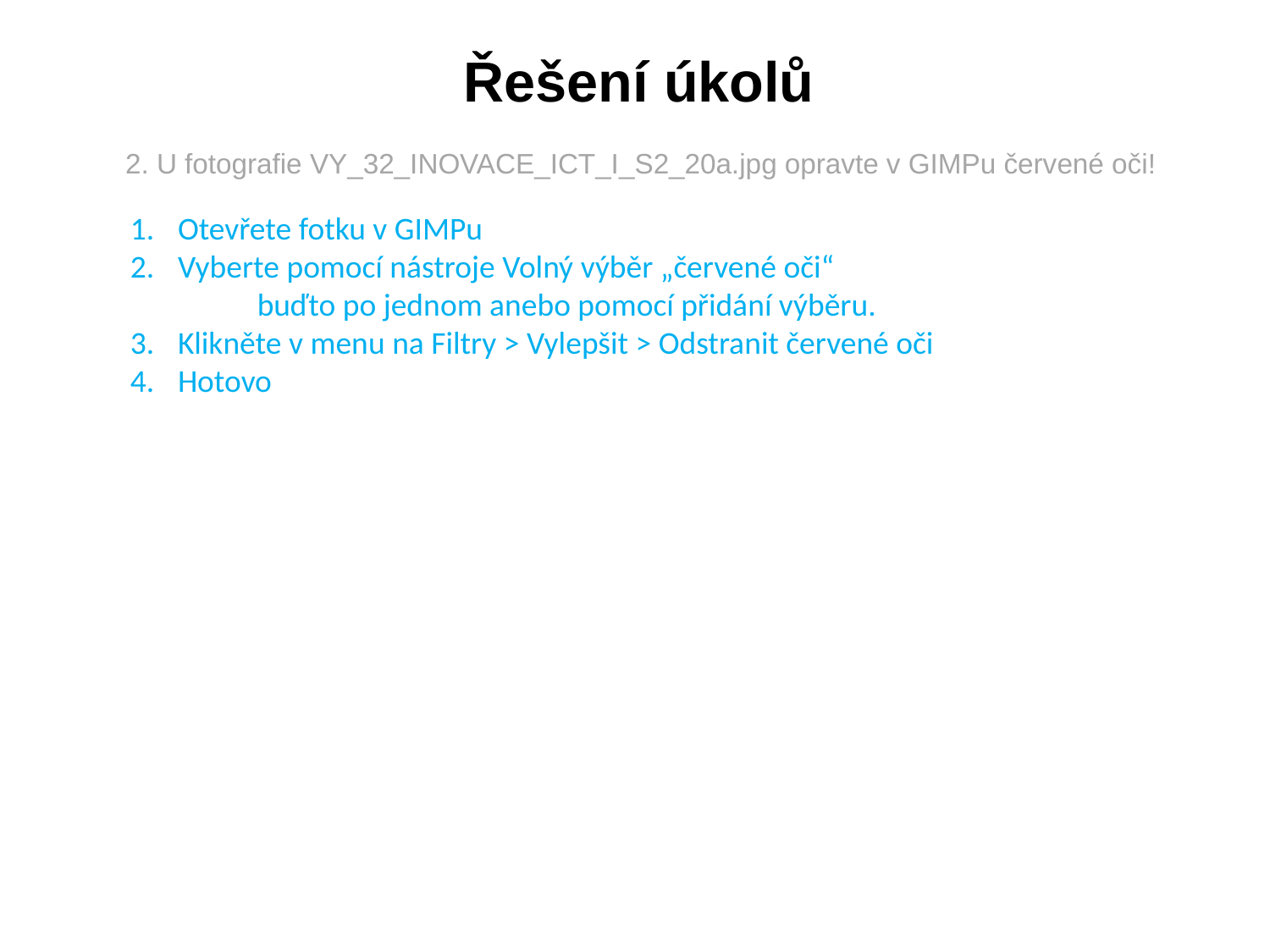

Řešení úkolů
2. U fotografie VY_32_INOVACE_ICT_I_S2_20a.jpg opravte v GIMPu červené oči!
Otevřete fotku v GIMPu
Vyberte pomocí nástroje Volný výběr „červené oči“
	buďto po jednom anebo pomocí přidání výběru.
Klikněte v menu na Filtry > Vylepšit > Odstranit červené oči
Hotovo